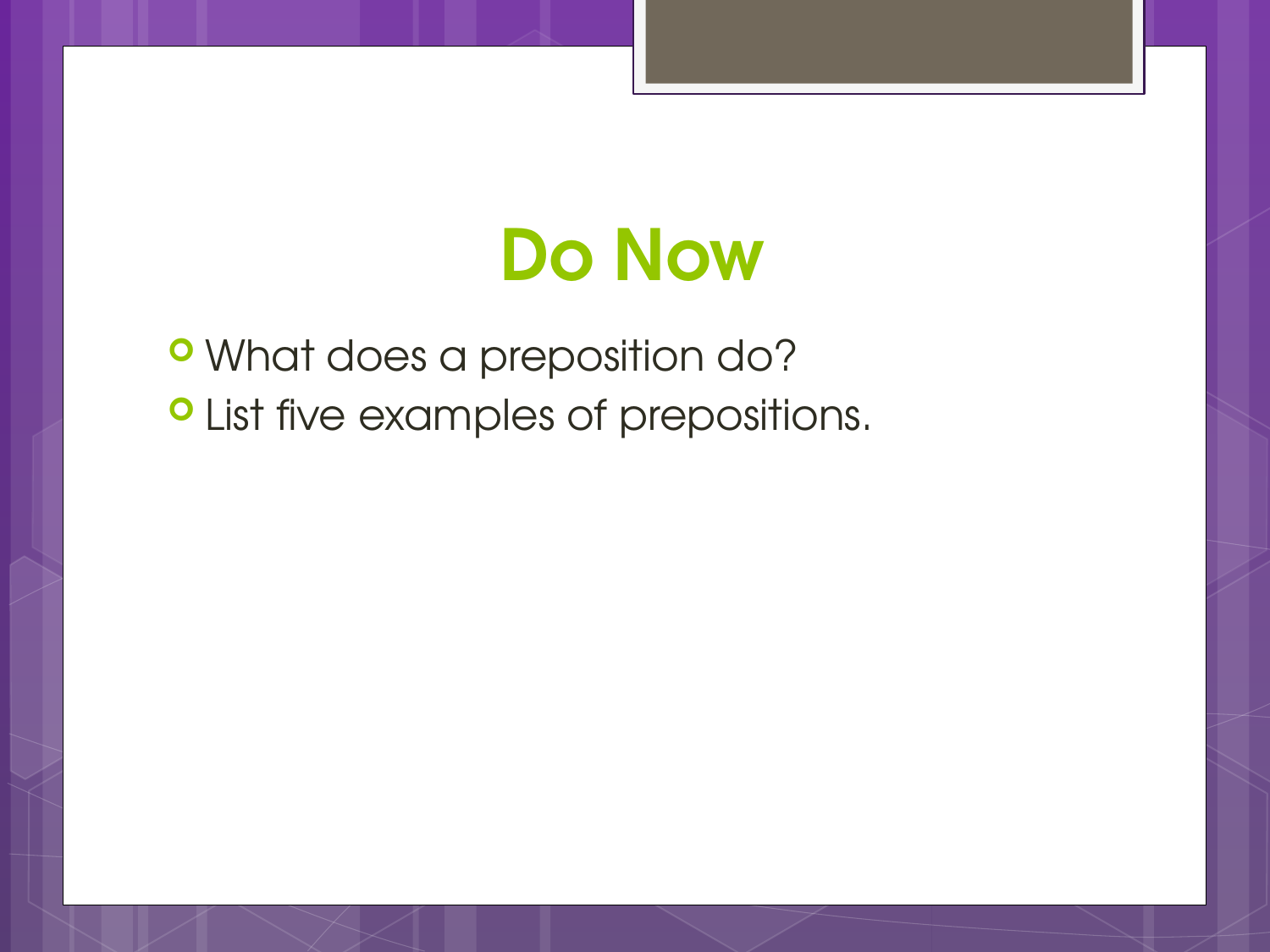

# Do Now
What does a preposition do?
List five examples of prepositions.